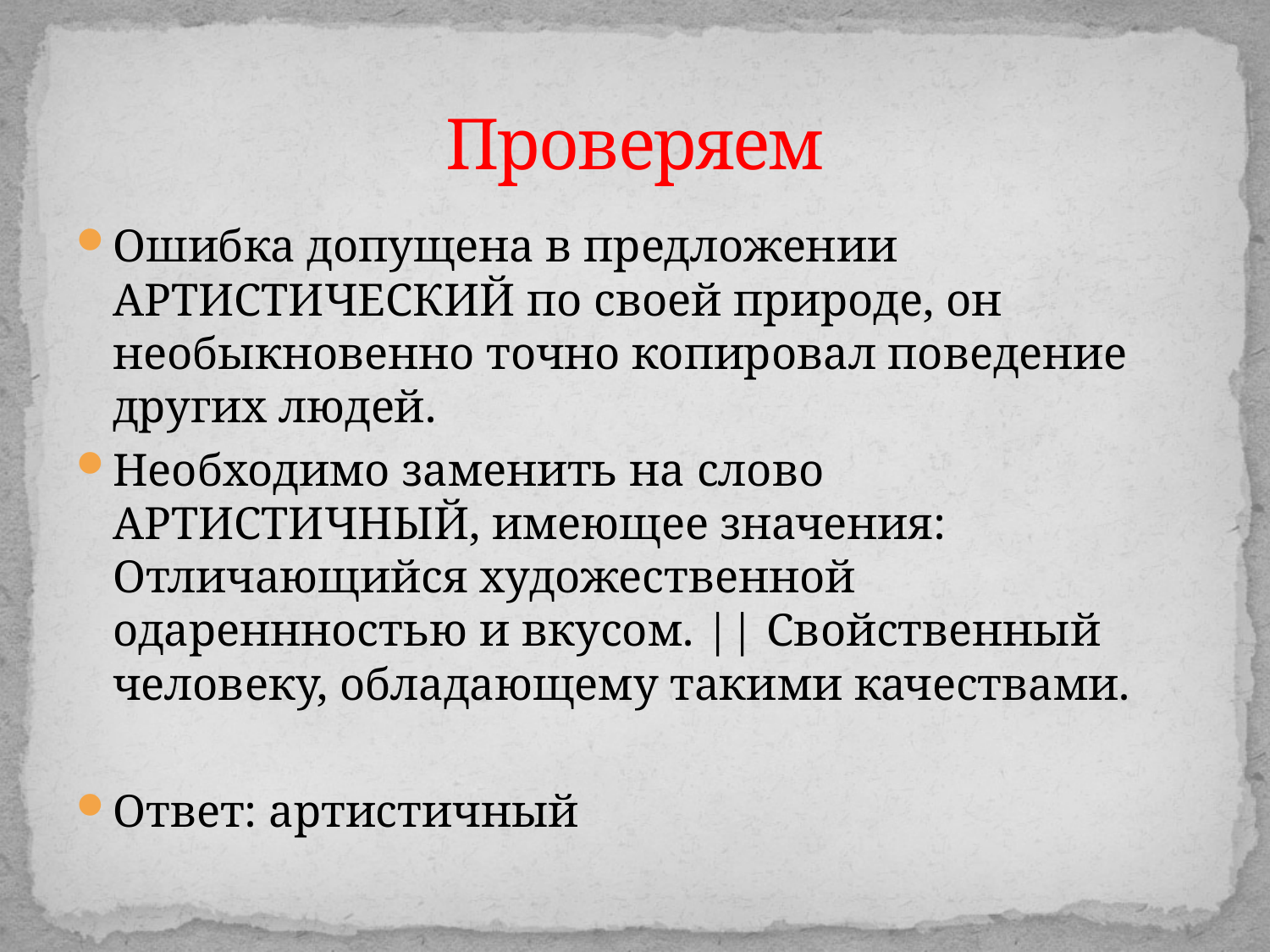

# Проверяем
Ошибка допущена в предложении АРТИСТИЧЕСКИЙ по своей природе, он необыкновенно точно копировал поведение других людей.
Необходимо заменить на слово АРТИСТИЧНЫЙ, имеющее значения: Отличающийся художественной одареннностью и вкусом. || Свойственный человеку, обладающему такими качествами.

Ответ: артистичный